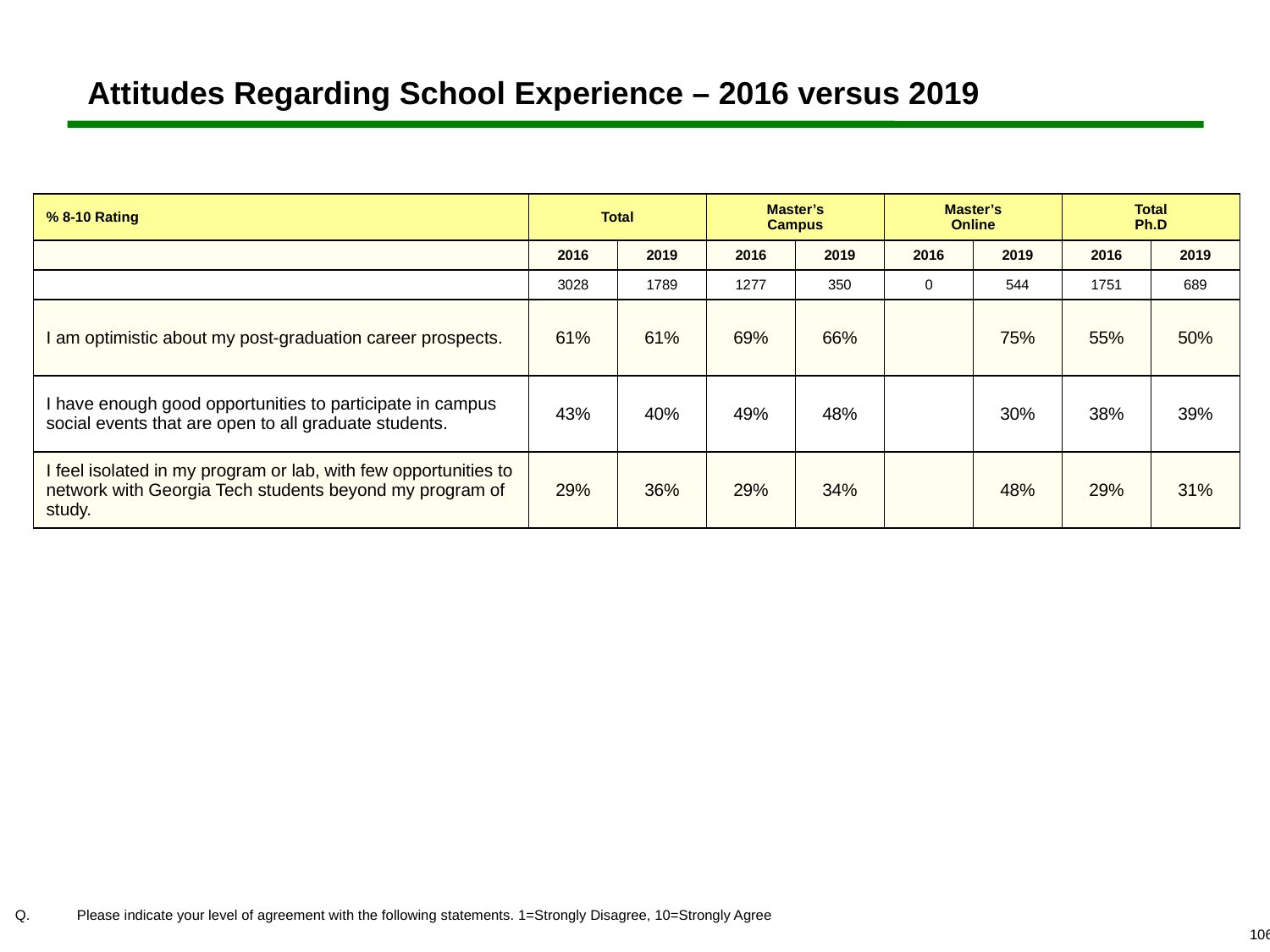

# Attitudes Regarding School Experience – 2016 versus 2019
| % 8-10 Rating | Total |  | Master’s Campus |  | Master’s Online |  | Total Ph.D |  |
| --- | --- | --- | --- | --- | --- | --- | --- | --- |
|  | 2016 | 2019 | 2016 | 2019 | 2016 | 2019 | 2016 | 2019 |
|  | 3028 | 1789 | 1277 | 350 | 0 | 544 | 1751 | 689 |
| I am optimistic about my post-graduation career prospects. | 61% | 61% | 69% | 66% |  | 75% | 55% | 50% |
| I have enough good opportunities to participate in campus social events that are open to all graduate students. | 43% | 40% | 49% | 48% |  | 30% | 38% | 39% |
| I feel isolated in my program or lab, with few opportunities to network with Georgia Tech students beyond my program of study. | 29% | 36% | 29% | 34% |  | 48% | 29% | 31% |
 	Please indicate your level of agreement with the following statements. 1=Strongly Disagree, 10=Strongly Agree